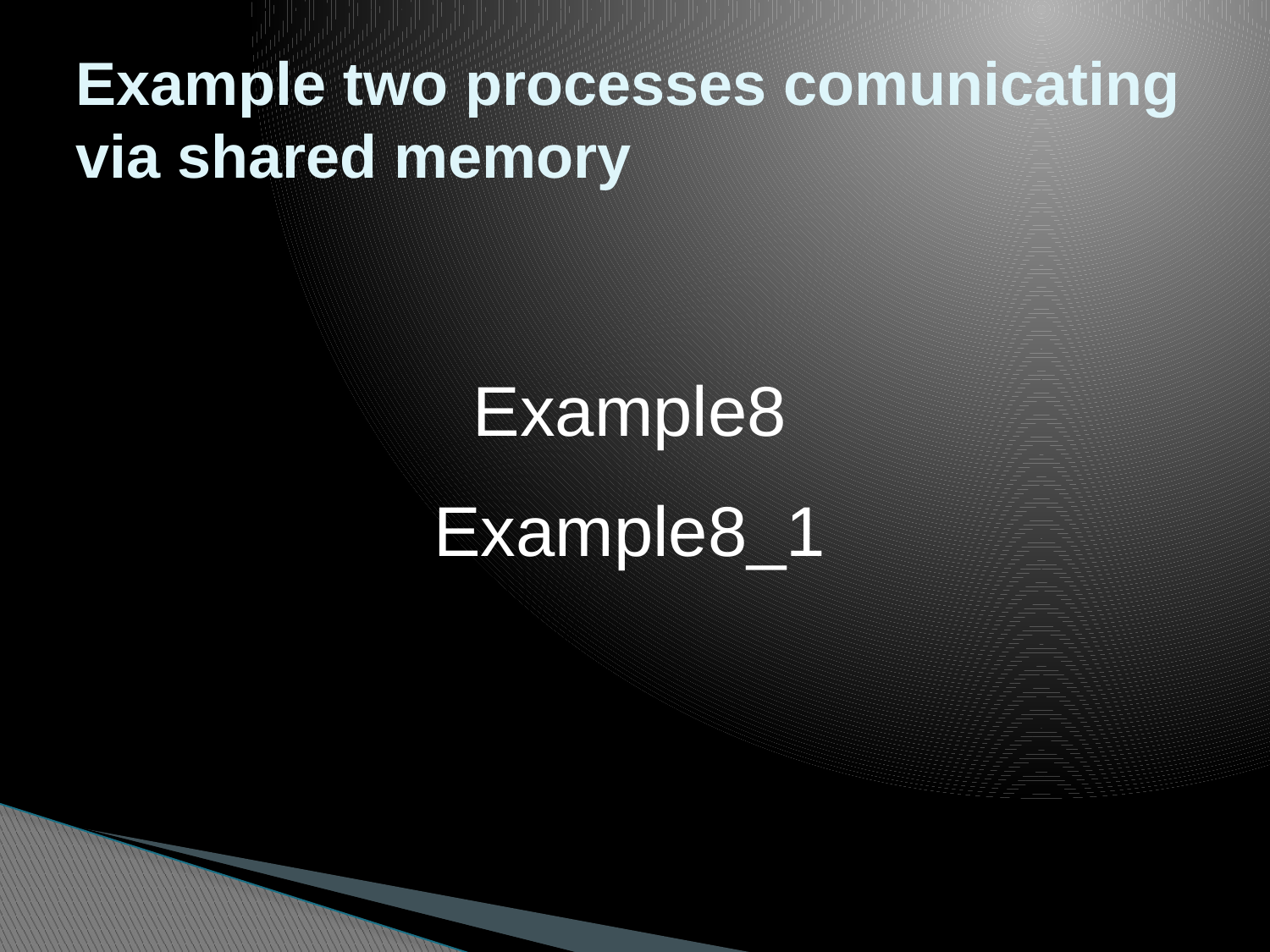

# Example two processes comunicating via shared memory
Example8
Example8_1